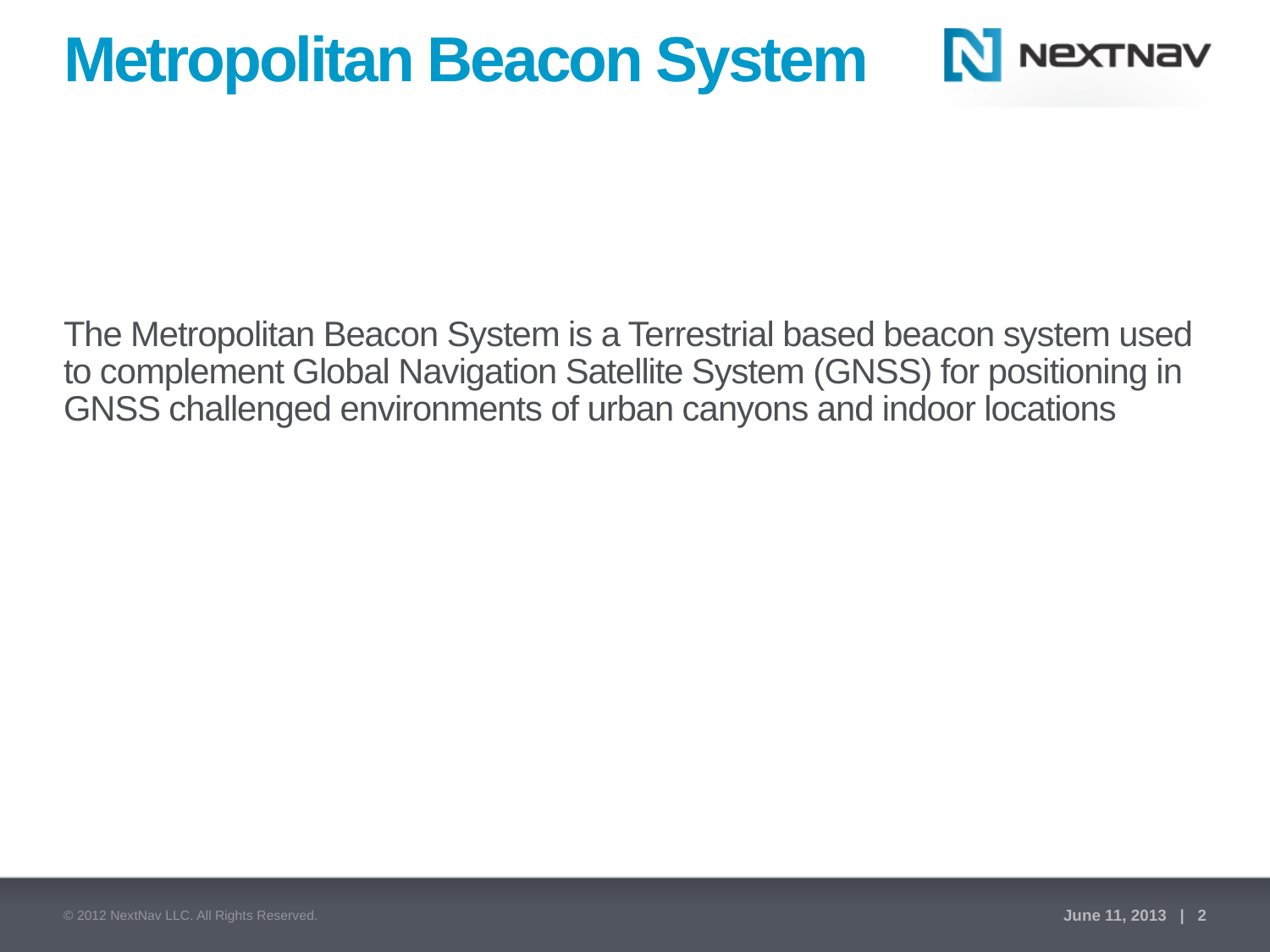

# Metropolitan Beacon System

The Metropolitan Beacon System is a Terrestrial based beacon system used to complement Global Navigation Satellite System (GNSS) for positioning in GNSS challenged environments of urban canyons and indoor locations
© 2012 NextNav LLC. All Rights Reserved.
June 11, 2013   |   2